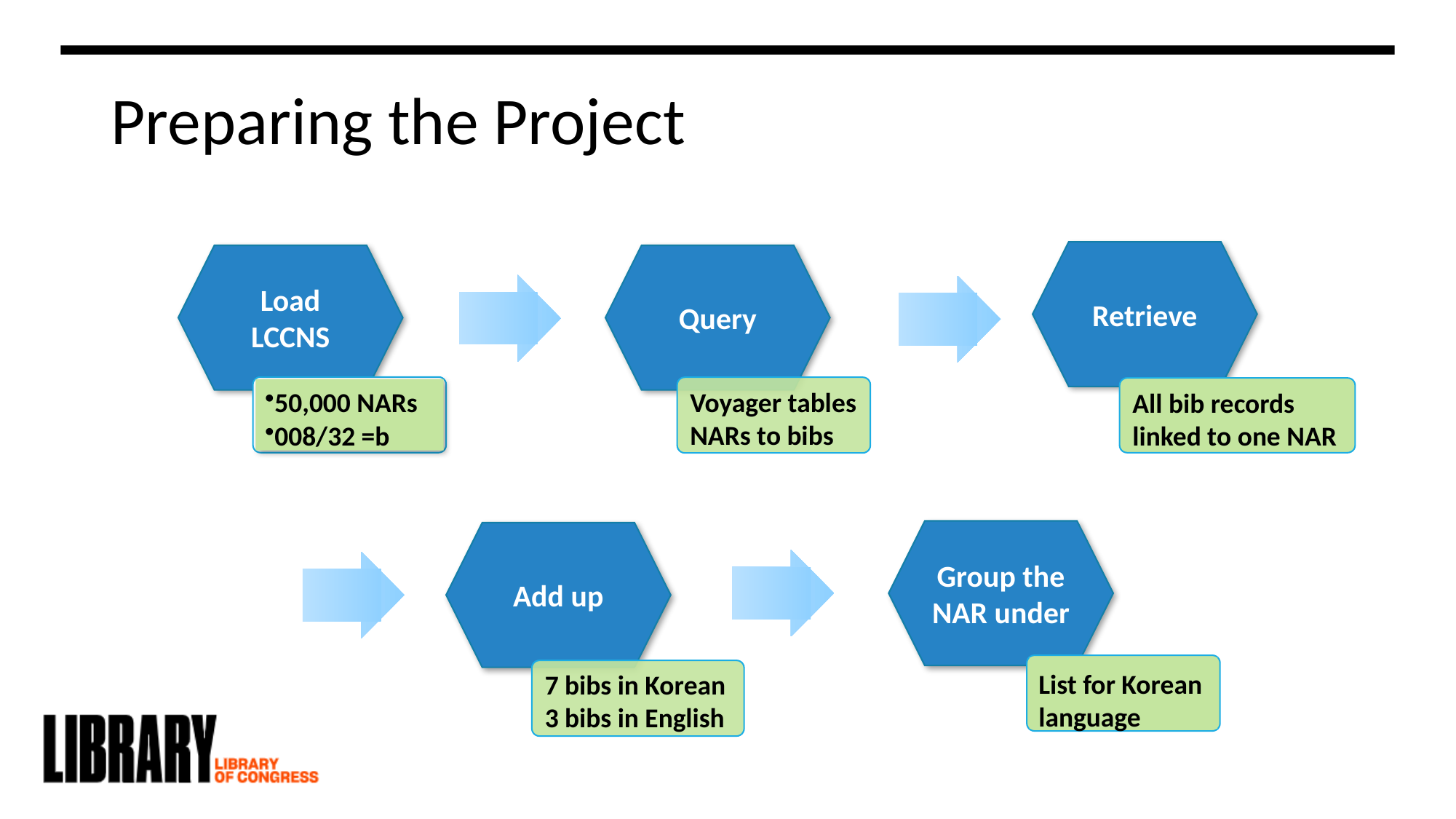

# Preparing the Project
Retrieve
Load LCCNS
Query

50,000 NARs
008/32 =b
Voyager tables NARs to bibs
All bib records linked to one NAR

Group the NAR under
Add up

List for Korean language
7 bibs in Korean
3 bibs in English